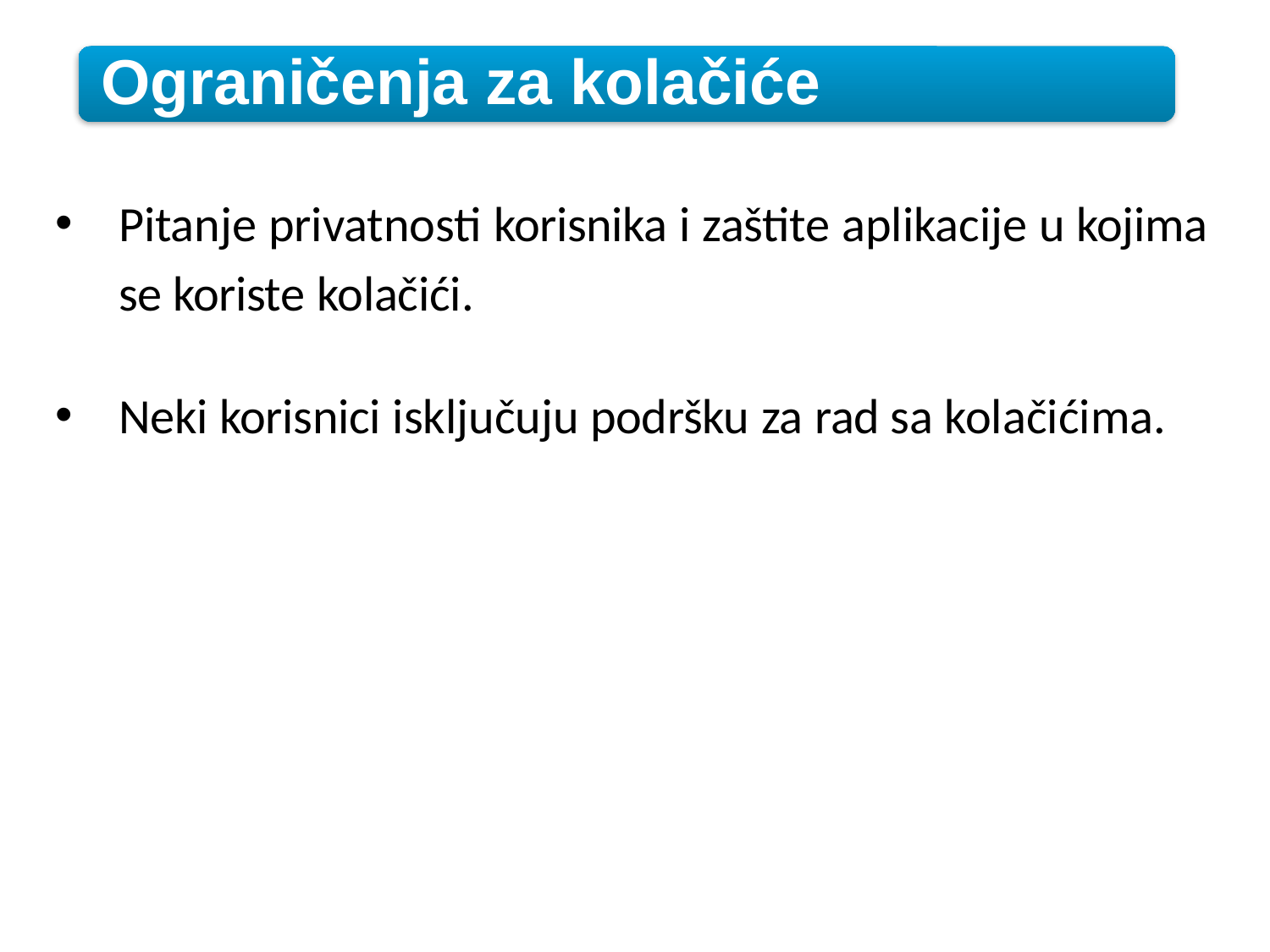

Ograničenja za kolačiće
Pitanje privatnosti korisnika i zaštite aplikacije u kojima se koriste kolačići.

Neki korisnici isključuju podršku za rad sa kolačićima.